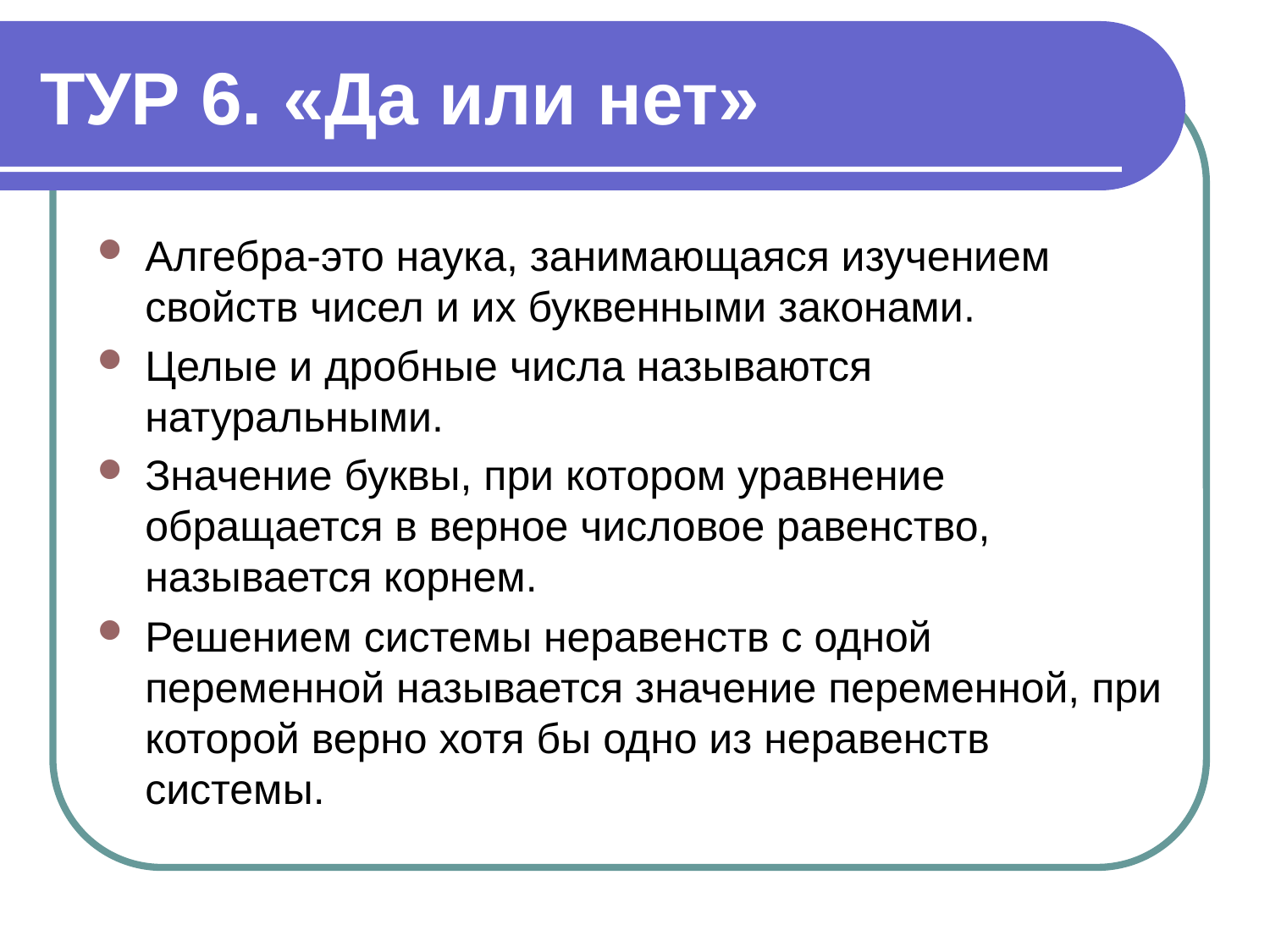

# ТУР 6. «Да или нет»
Алгебра-это наука, занимающаяся изучением свойств чисел и их буквенными законами.
Целые и дробные числа называются натуральными.
Значение буквы, при котором уравнение обращается в верное числовое равенство, называется корнем.
Решением системы неравенств с одной переменной называется значение переменной, при которой верно хотя бы одно из неравенств системы.